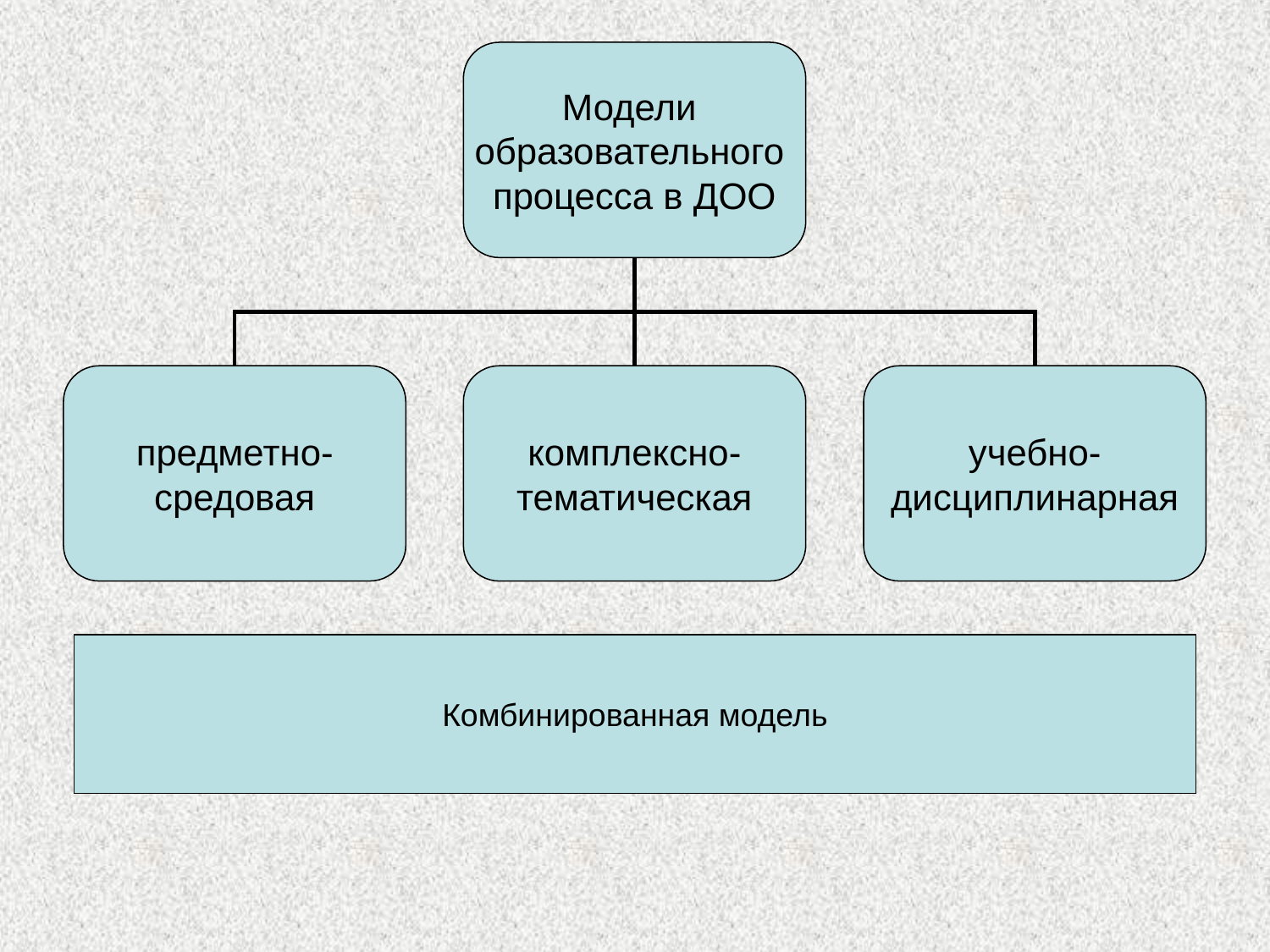

Модели
образовательного
процесса в ДОО
предметно-
средовая
комплексно-
тематическая
учебно-
дисциплинарная
Комбинированная модель